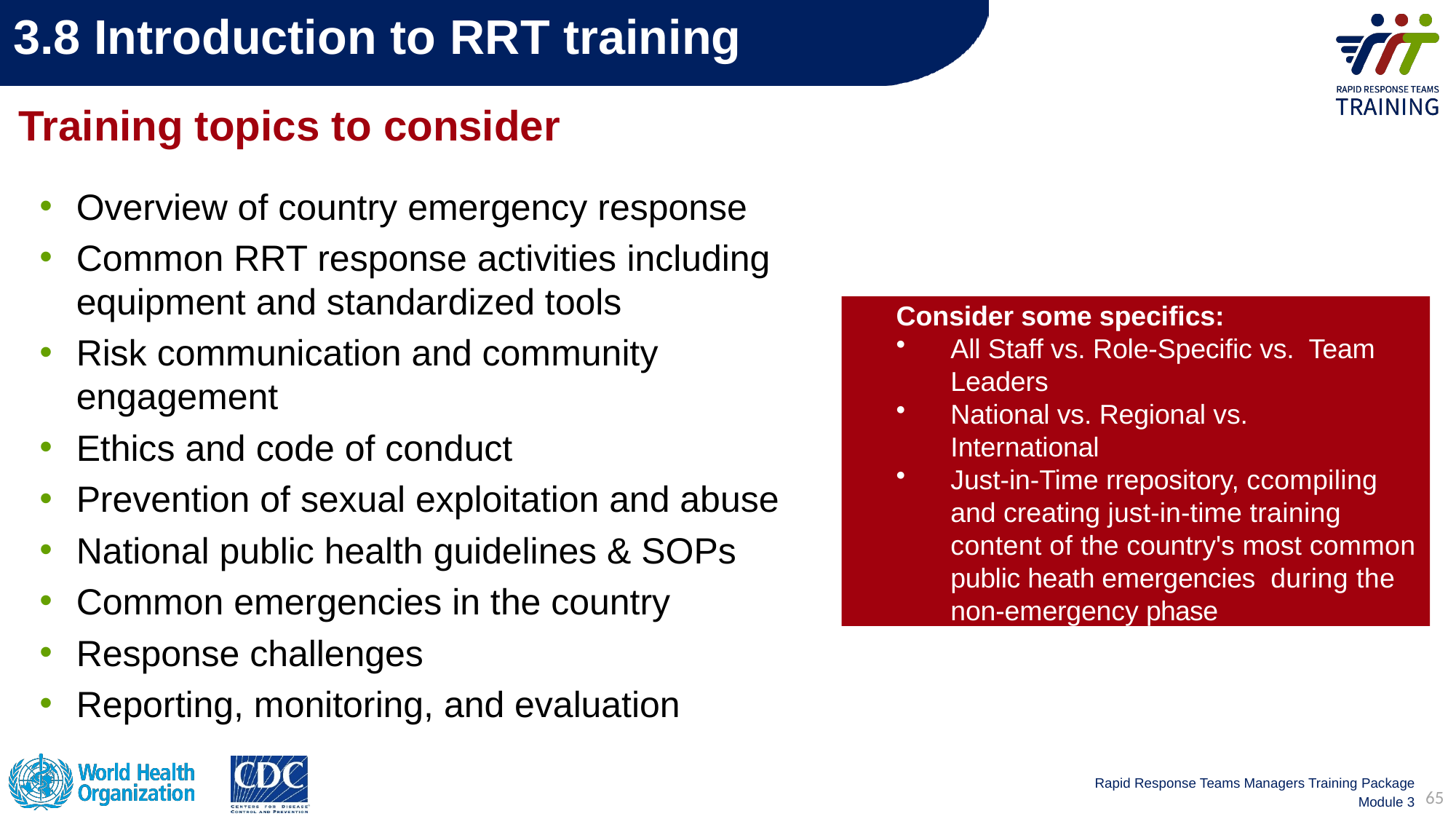

3.8 Introduction to RRT training​
# Training topics to consider
Overview of country emergency response
Common RRT response activities including equipment and standardized tools
Risk communication and community engagement
Ethics and code of conduct
Prevention of sexual exploitation and abuse
National public health guidelines & SOPs
Common emergencies in the country
Response challenges
Reporting, monitoring, and evaluation
Consider some specifics:
All Staff vs. Role-Specific vs.  Team Leaders
National vs. Regional vs.  International
Just-in-Time rrepository, ccompiling and creating just-in-time training content of the country's most common public heath emergencies  during the  non-emergency phase
65